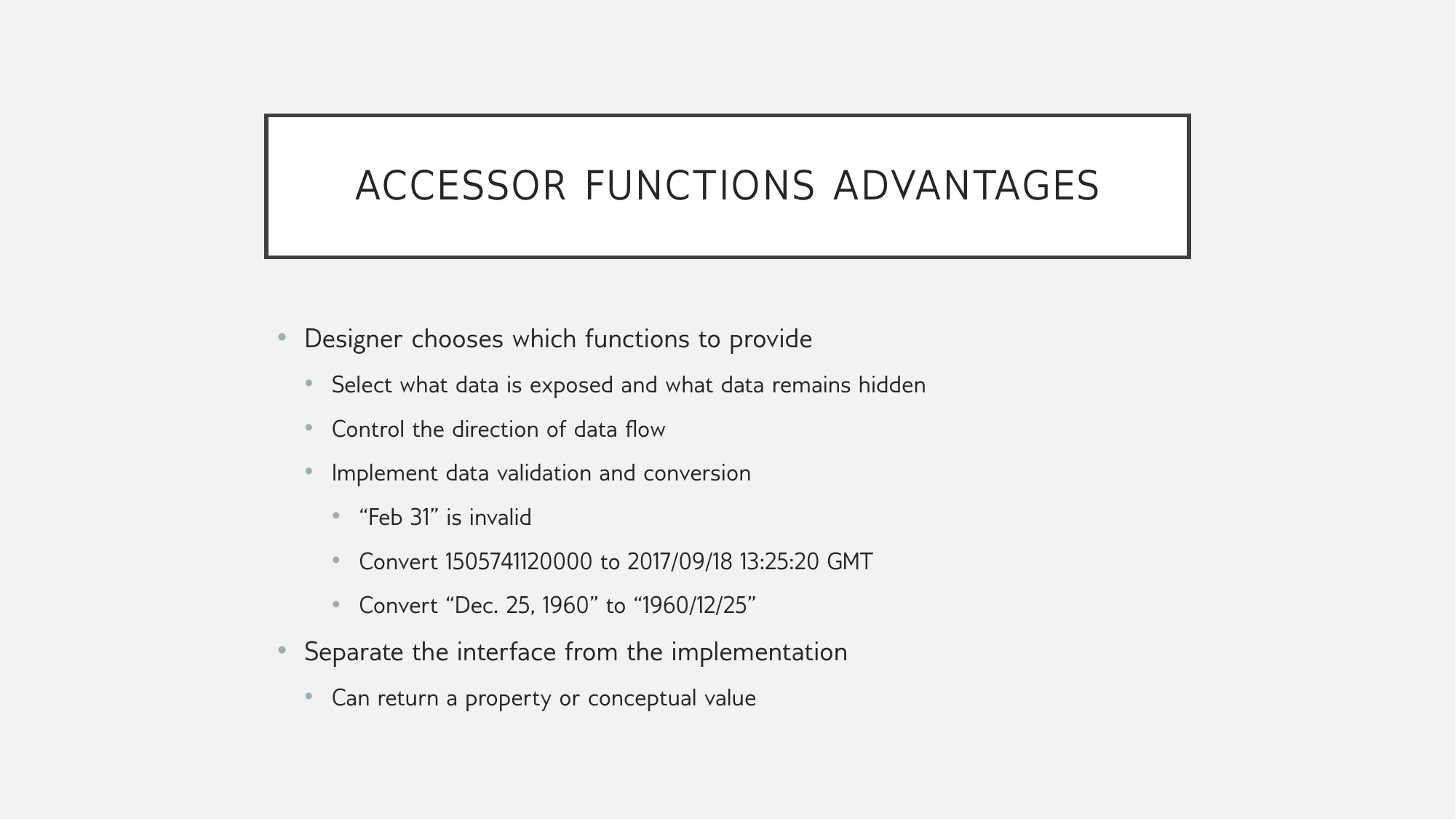

# Accessor Functions Advantages
Designer chooses which functions to provide
Select what data is exposed and what data remains hidden
Control the direction of data flow
Implement data validation and conversion
“Feb 31” is invalid
Convert 1505741120000 to 2017/09/18 13:25:20 GMT
Convert “Dec. 25, 1960” to “1960/12/25”
Separate the interface from the implementation
Can return a property or conceptual value